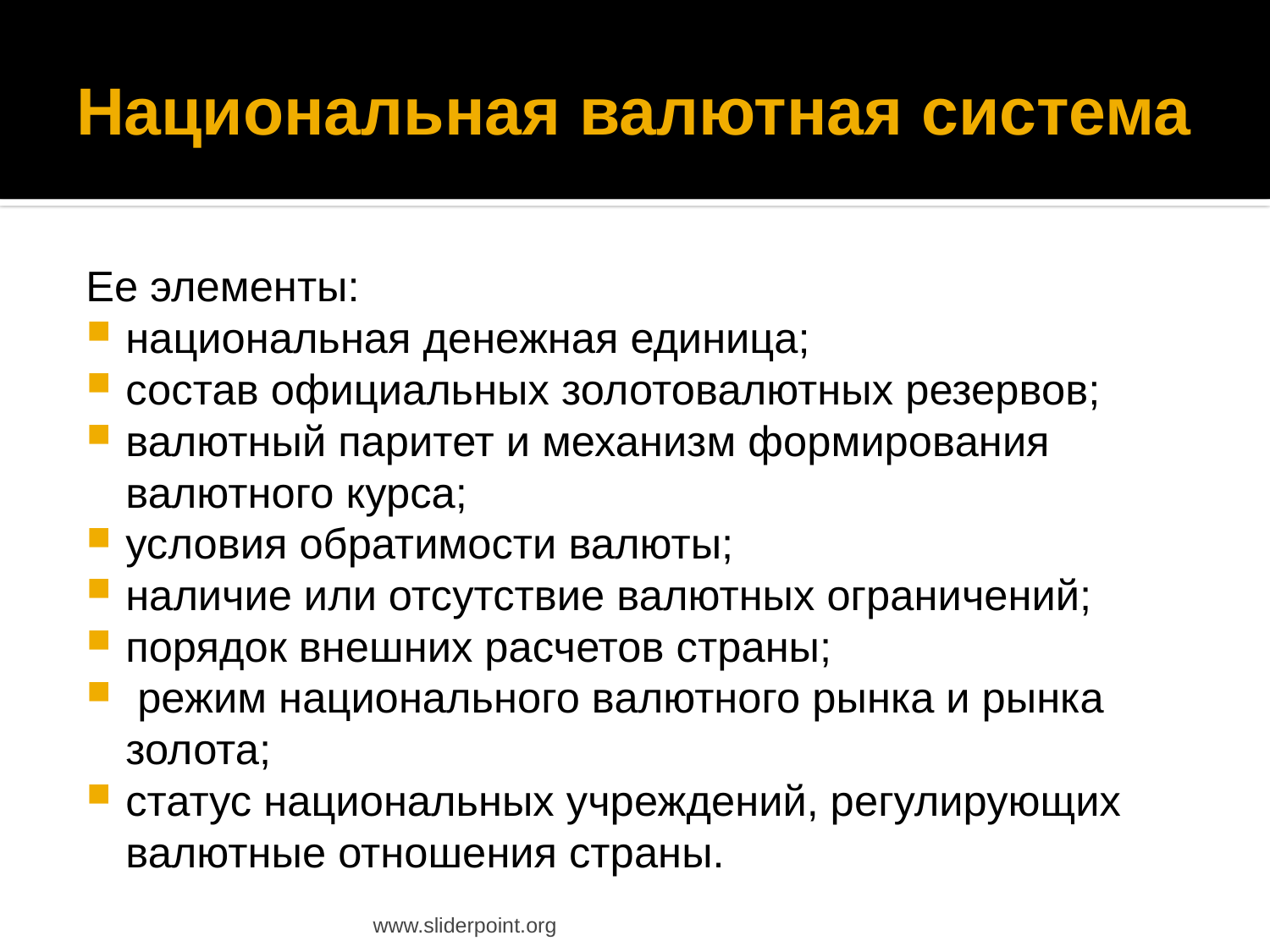

# Национальная валютная система
Ее элементы:
национальная денежная единица;
состав официальных золотовалютных резервов;
валютный паритет и механизм формирования валютного курса;
условия обратимости валюты;
наличие или отсутствие валютных ограничений;
порядок внешних расчетов страны;
 режим национального валютного рынка и рынка золота;
статус национальных учреждений, регулирующих валютные отношения страны.
www.sliderpoint.org